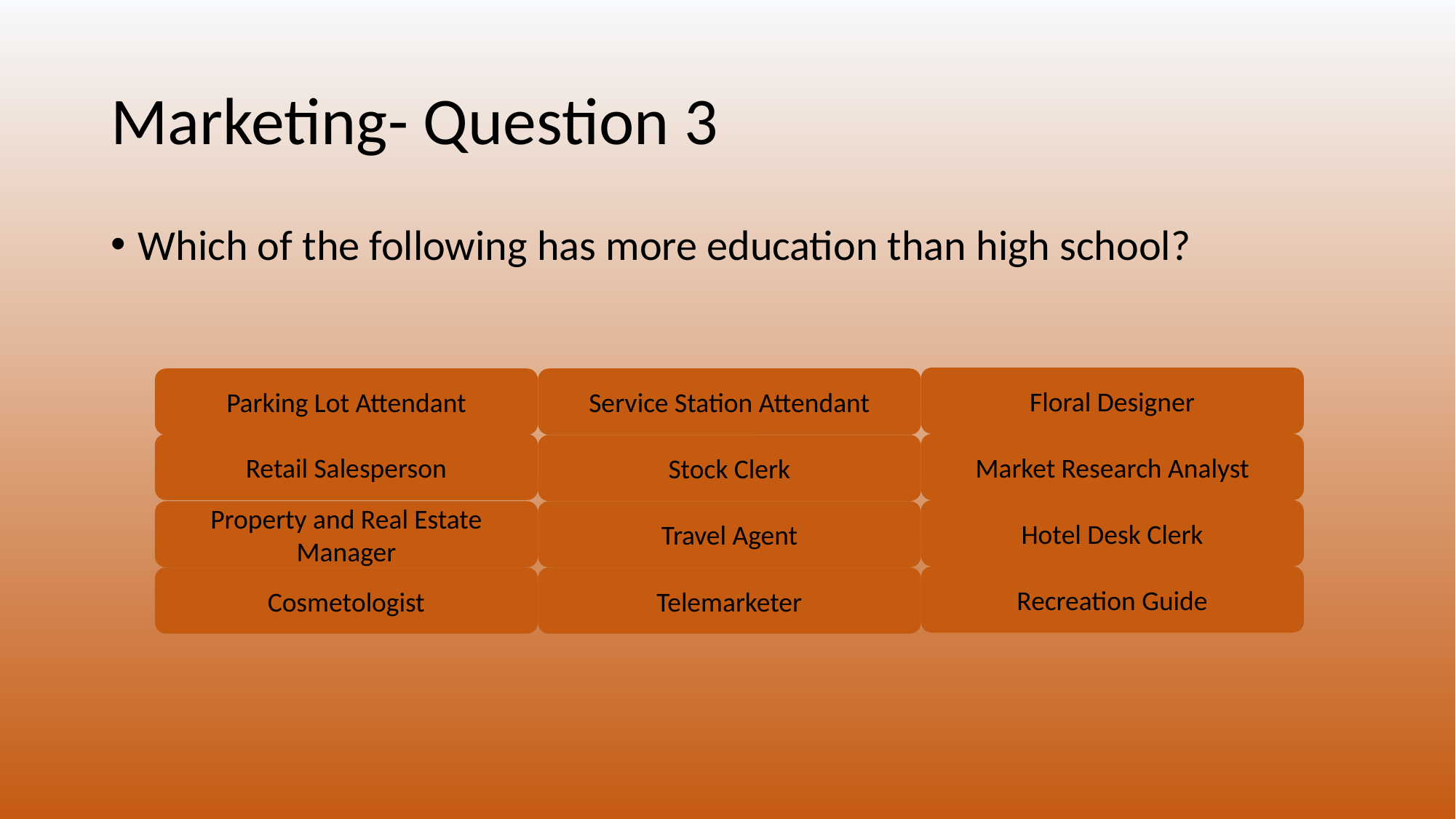

# Marketing- Question 3
Which of the following has more education than high school?
Floral Designer
Parking Lot Attendant
Service Station Attendant
Retail Salesperson
Market Research Analyst
Stock Clerk
Hotel Desk Clerk
Travel Agent
Property and Real Estate Manager
Recreation Guide
Cosmetologist
Telemarketer